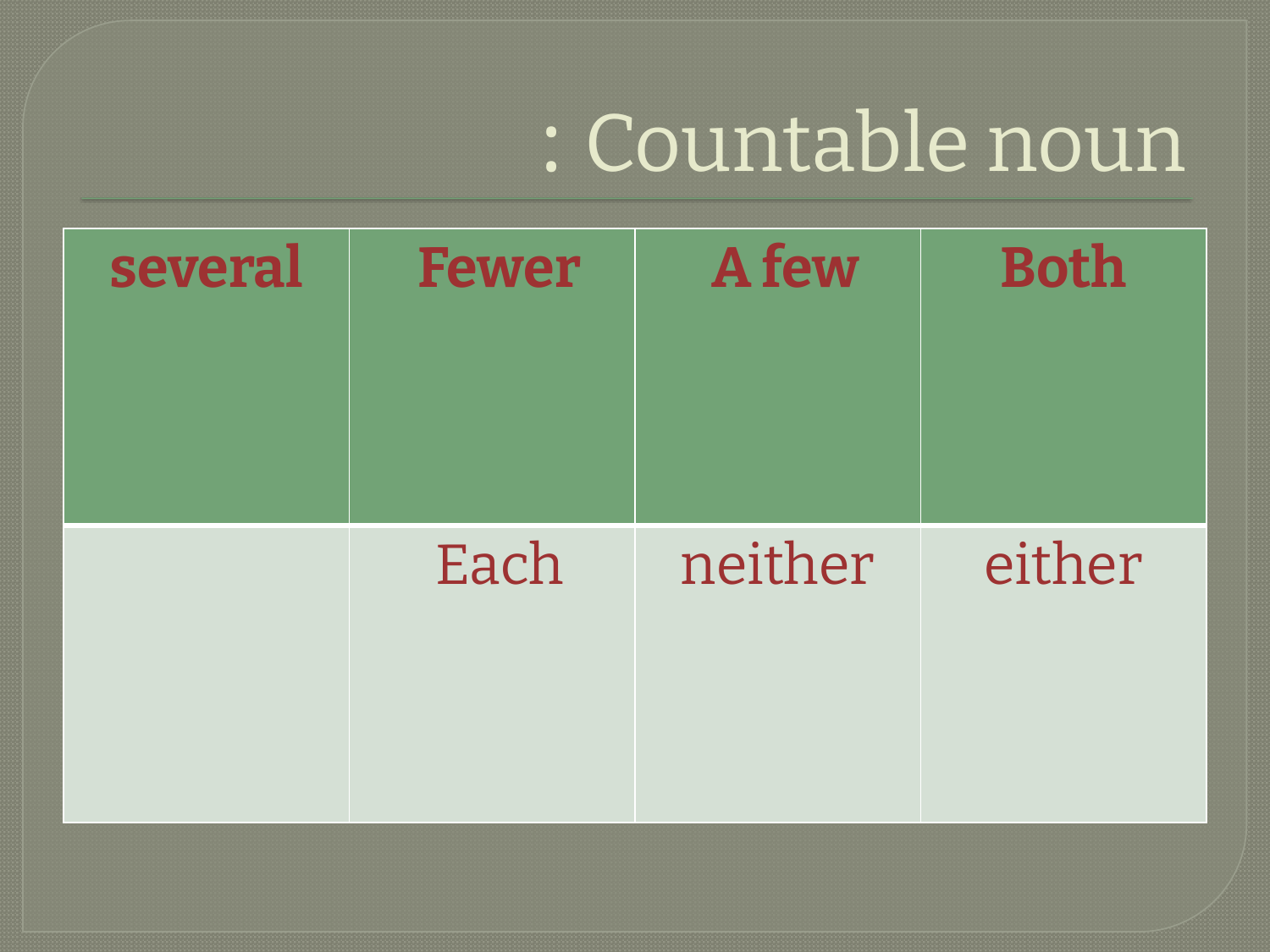

# Countable noun :
| several | Fewer | A few | Both |
| --- | --- | --- | --- |
|  | Each | neither | either |